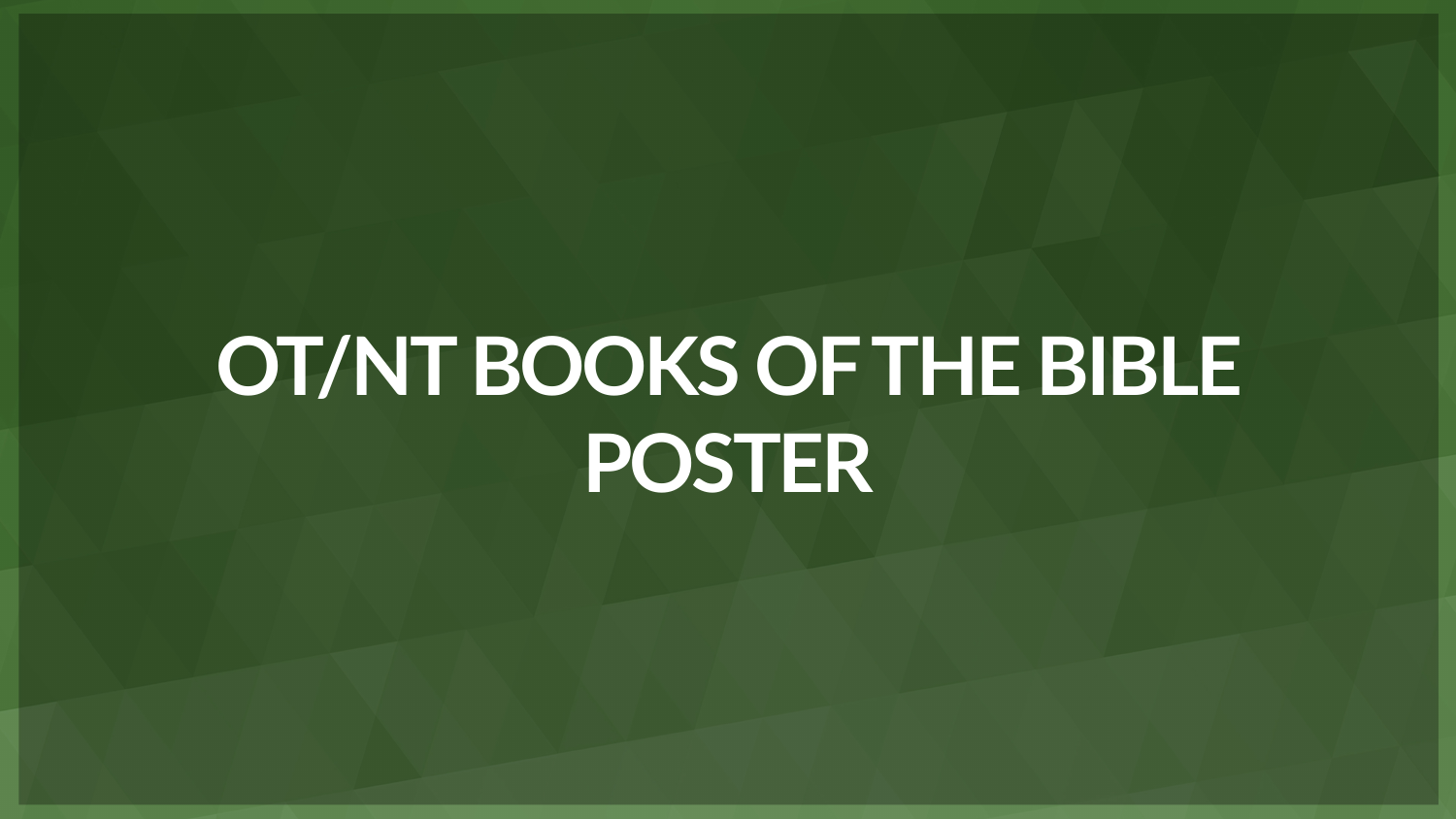

# OT/NT BOOKS OF THE BIBLE POSTER